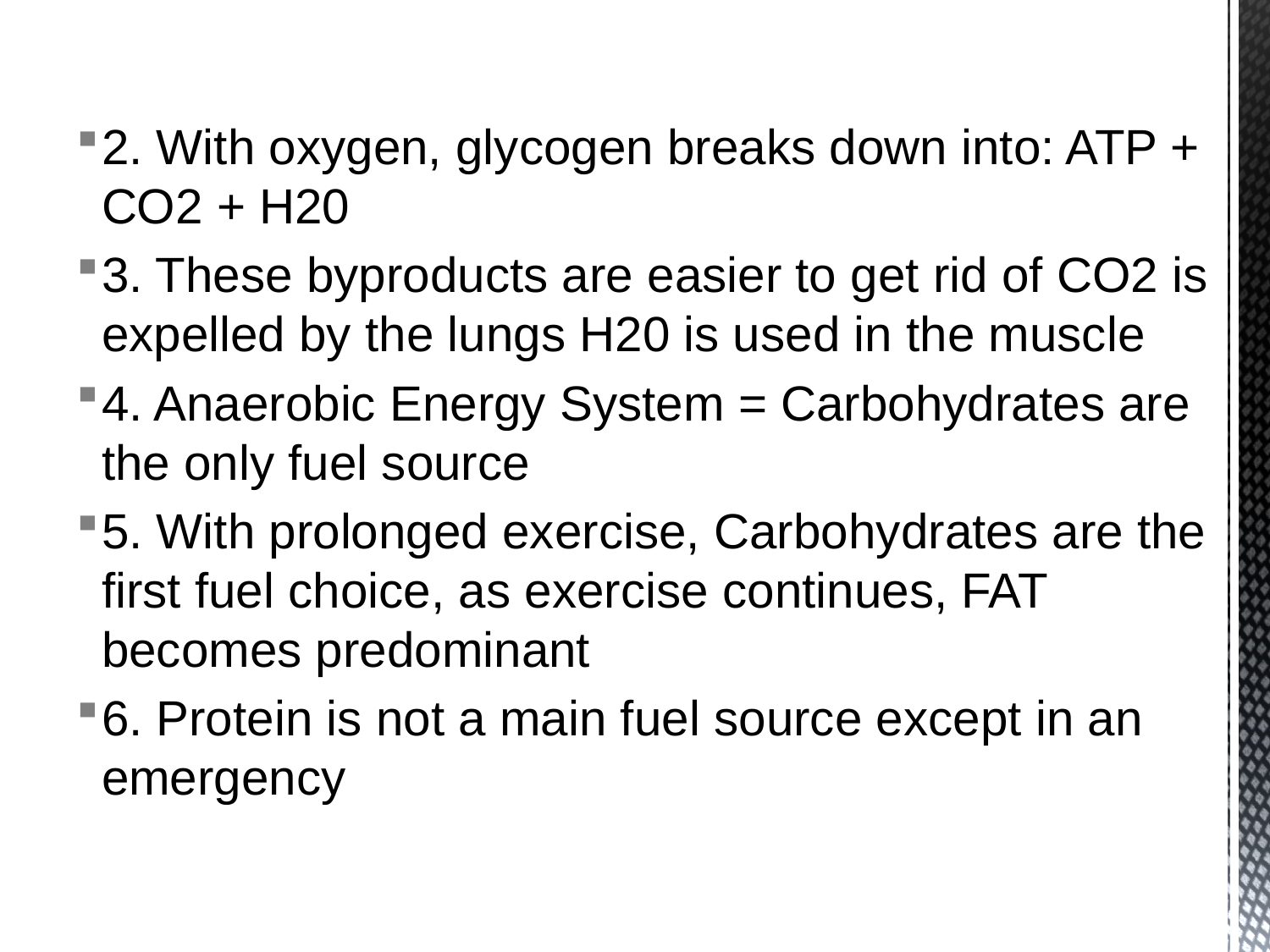

2. With oxygen, glycogen breaks down into: ATP + CO2 + H20
3. These byproducts are easier to get rid of CO2 is expelled by the lungs H20 is used in the muscle
4. Anaerobic Energy System = Carbohydrates are the only fuel source
5. With prolonged exercise, Carbohydrates are the first fuel choice, as exercise continues, FAT becomes predominant
6. Protein is not a main fuel source except in an emergency